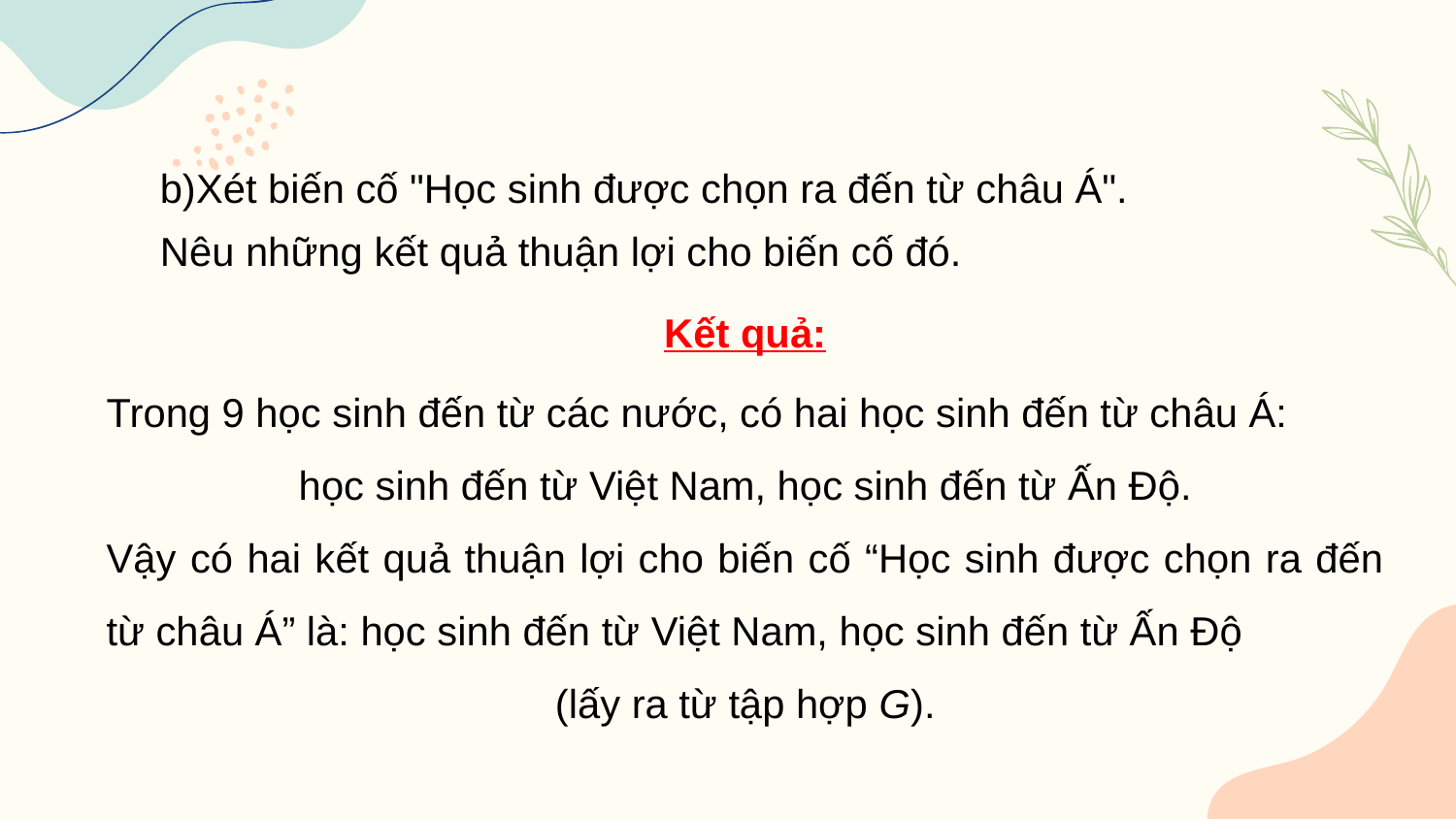

b)Xét biến cố "Học sinh được chọn ra đến từ châu Á".
Nêu những kết quả thuận lợi cho biến cố đó.
Kết quả:
Trong 9 học sinh đến từ các nước, có hai học sinh đến từ châu Á:
học sinh đến từ Việt Nam, học sinh đến từ Ấn Độ.
Vậy có hai kết quả thuận lợi cho biến cố “Học sinh được chọn ra đến từ châu Á” là: học sinh đến từ Việt Nam, học sinh đến từ Ấn Độ
(lấy ra từ tập hợp G).